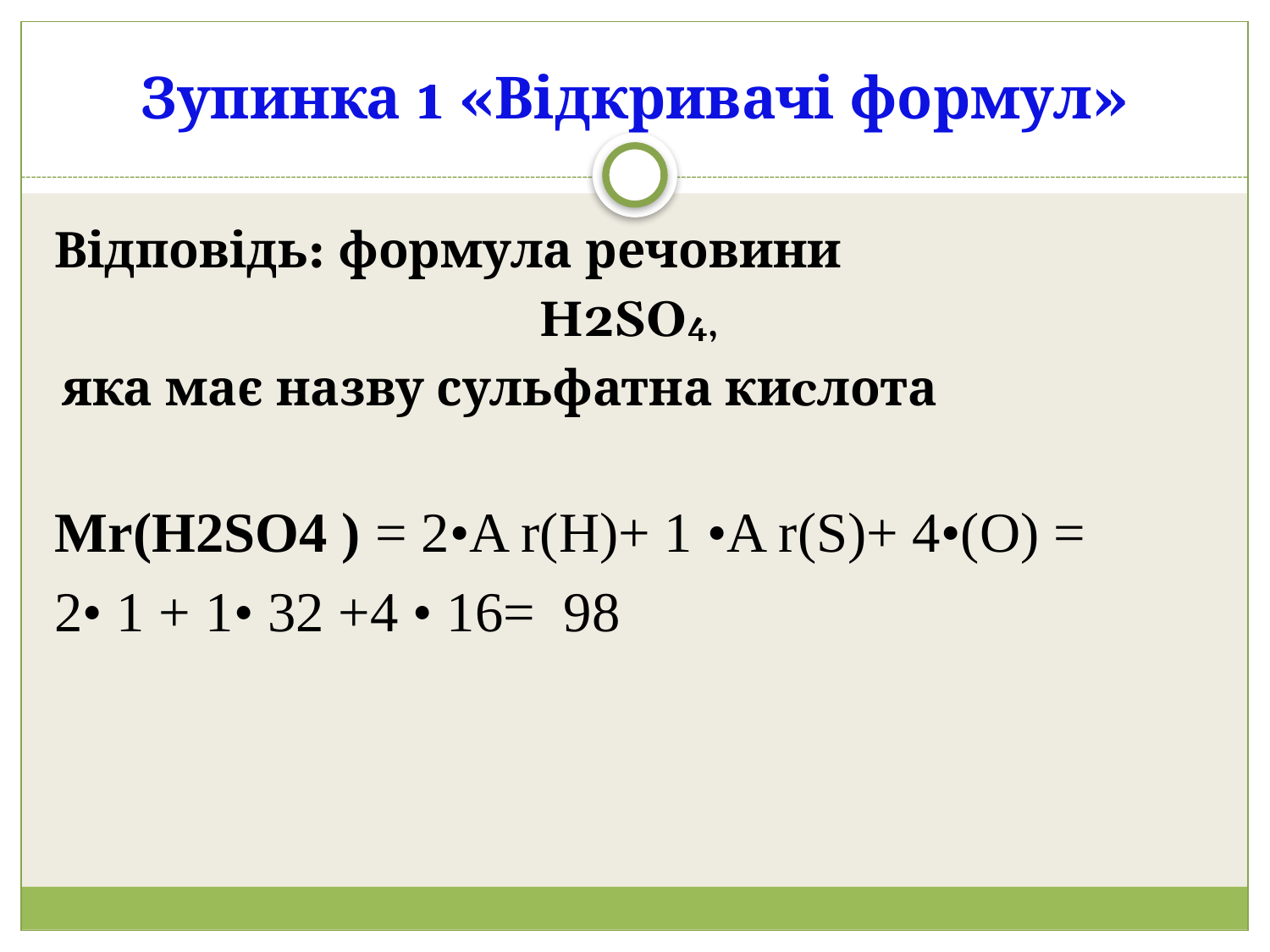

# Зупинка 1 «Відкривачі формул»
Відповідь: формула речовини
H2SO4,
 яка має назву сульфатна киcлота

Мr(H2SO4 ) = 2•A r(H)+ 1 •A r(S)+ 4•(O) =
2• 1 + 1• 32 +4 • 16=  98